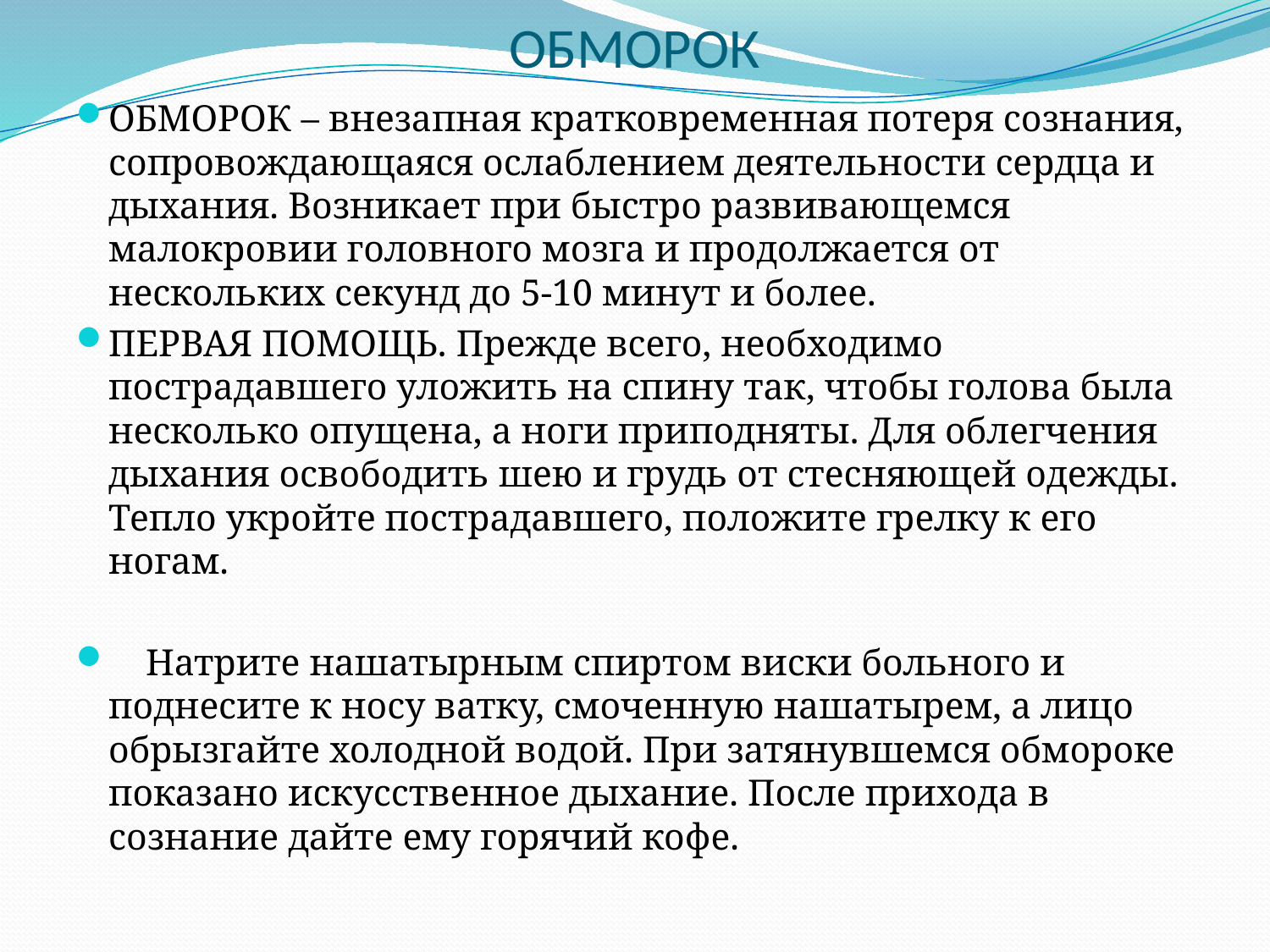

# ОБМОРОК
ОБМОРОК – внезапная кратковременная потеря сознания, сопровождающаяся ослаблением деятельности сердца и дыхания. Возникает при быстро развивающемся малокровии головного мозга и продолжается от нескольких секунд до 5-10 минут и более.
ПЕРВАЯ ПОМОЩЬ. Прежде всего, необходимо пострадавшего уложить на спину так, чтобы голова была несколько опущена, а ноги приподняты. Для облегчения дыхания освободить шею и грудь от стесняющей одежды. Тепло укройте пострадавшего, положите грелку к его ногам.

    Натрите нашатырным спиртом виски больного и поднесите к носу ватку, смоченную нашатырем, а лицо обрызгайте холодной водой. При затянувшемся обмороке показано искусственное дыхание. После прихода в сознание дайте ему горячий кофе.